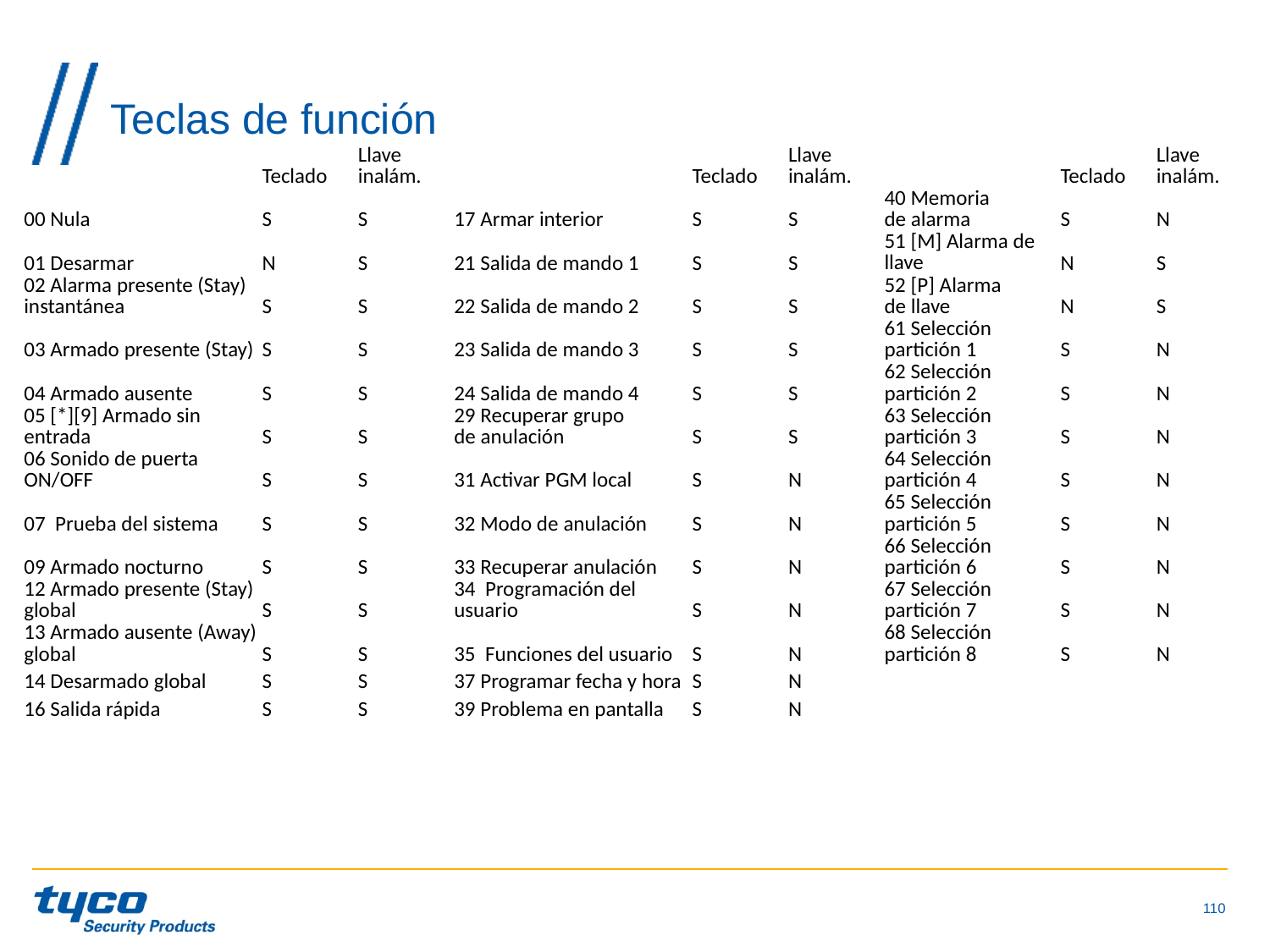

# Teclas de función
|  | Teclado | Llave inalám. |  | Teclado | Llave inalám. |  | Teclado | Llave inalám. |
| --- | --- | --- | --- | --- | --- | --- | --- | --- |
| 00 Nula | S | S | 17 Armar interior | S | S | 40 Memoria de alarma | S | N |
| 01 Desarmar | N | S | 21 Salida de mando 1 | S | S | 51 [M] Alarma de llave | N | S |
| 02 Alarma presente (Stay) instantánea | S | S | 22 Salida de mando 2 | S | S | 52 [P] Alarma de llave | N | S |
| 03 Armado presente (Stay) | S | S | 23 Salida de mando 3 | S | S | 61 Selección partición 1 | S | N |
| 04 Armado ausente | S | S | 24 Salida de mando 4 | S | S | 62 Selección partición 2 | S | N |
| 05 [\*][9] Armado sin entrada | S | S | 29 Recuperar grupo de anulación | S | S | 63 Selección partición 3 | S | N |
| 06 Sonido de puerta ON/OFF | S | S | 31 Activar PGM local | S | N | 64 Selección partición 4 | S | N |
| 07 Prueba del sistema | S | S | 32 Modo de anulación | S | N | 65 Selección partición 5 | S | N |
| 09 Armado nocturno | S | S | 33 Recuperar anulación | S | N | 66 Selección partición 6 | S | N |
| 12 Armado presente (Stay) global | S | S | 34 Programación del usuario | S | N | 67 Selección partición 7 | S | N |
| 13 Armado ausente (Away) global | S | S | 35 Funciones del usuario | S | N | 68 Selección partición 8 | S | N |
| 14 Desarmado global | S | S | 37 Programar fecha y hora | S | N |  |  |  |
| 16 Salida rápida | S | S | 39 Problema en pantalla | S | N |  |  |  |
110